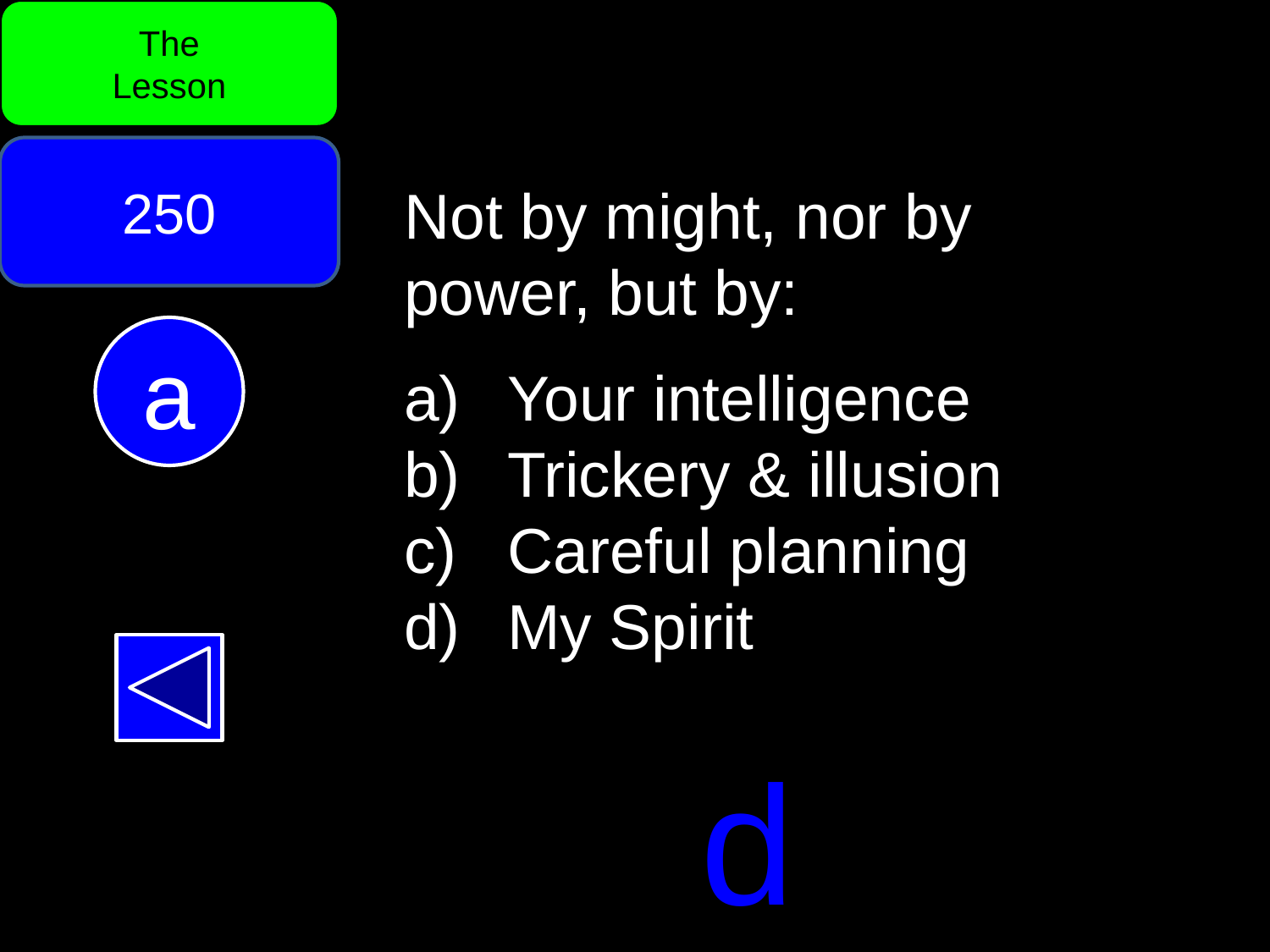

The
Lesson
250
Not by might, nor by
power, but by:

Your intelligence
Trickery & illusion
Careful planning
My Spirit
a

d